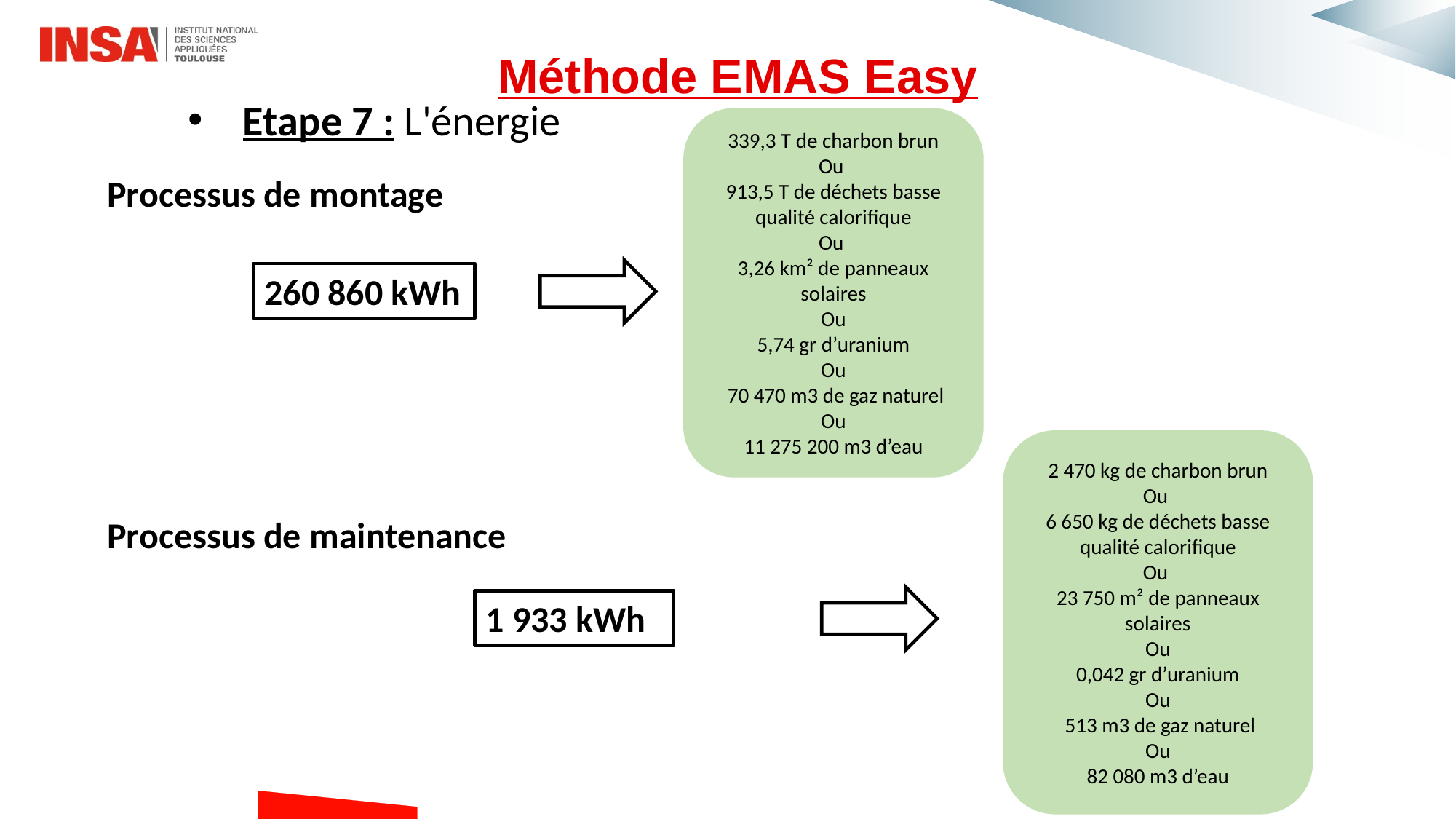

Méthode EMAS Easy

Etape 7 : L'énergie
339,3 T de charbon brun
Ou
913,5 T de déchets basse qualité calorifique
Ou
3,26 km² de panneaux solaires
Ou
5,74 gr d’uranium
Ou
 70 470 m3 de gaz naturel
Ou
11 275 200 m3 d’eau
Processus de montage

260 860 kWh
2 470 kg de charbon brun
Ou
6 650 kg de déchets basse qualité calorifique
Ou
23 750 m² de panneaux solaires
Ou
0,042 gr d’uranium
Ou
 513 m3 de gaz naturel
Ou
82 080 m3 d’eau
Processus de maintenance

1 933 kWh